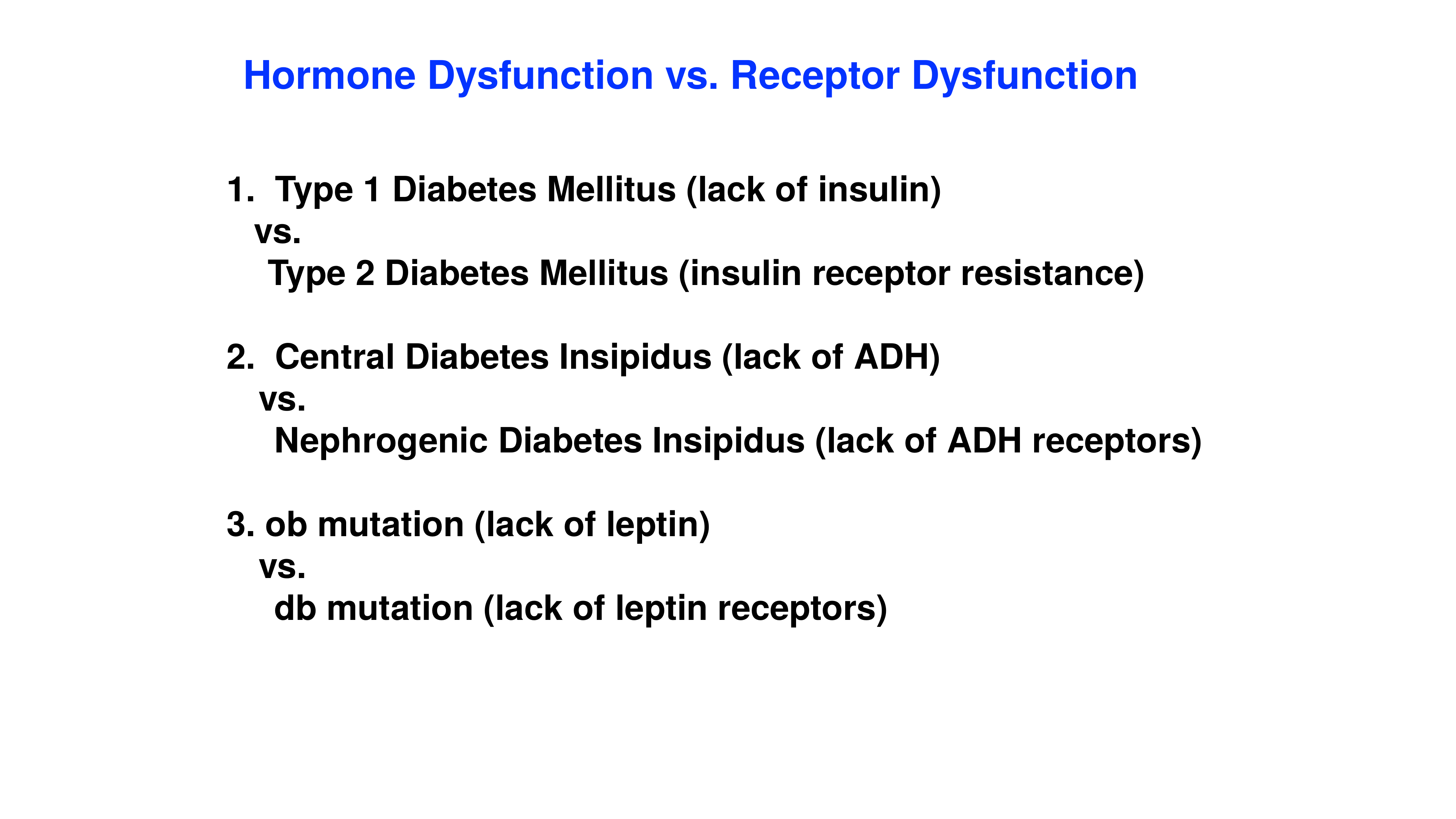

Hormone Dysfunction vs. Receptor Dysfunction
Type 1 Diabetes Mellitus (lack of insulin)
vs.
Type 2 Diabetes Mellitus (insulin receptor resistance)

2.  Central Diabetes Insipidus (lack of ADH)
vs.
Nephrogenic Diabetes Insipidus (lack of ADH receptors)

3. ob mutation (lack of leptin)
vs.
db mutation (lack of leptin receptors)